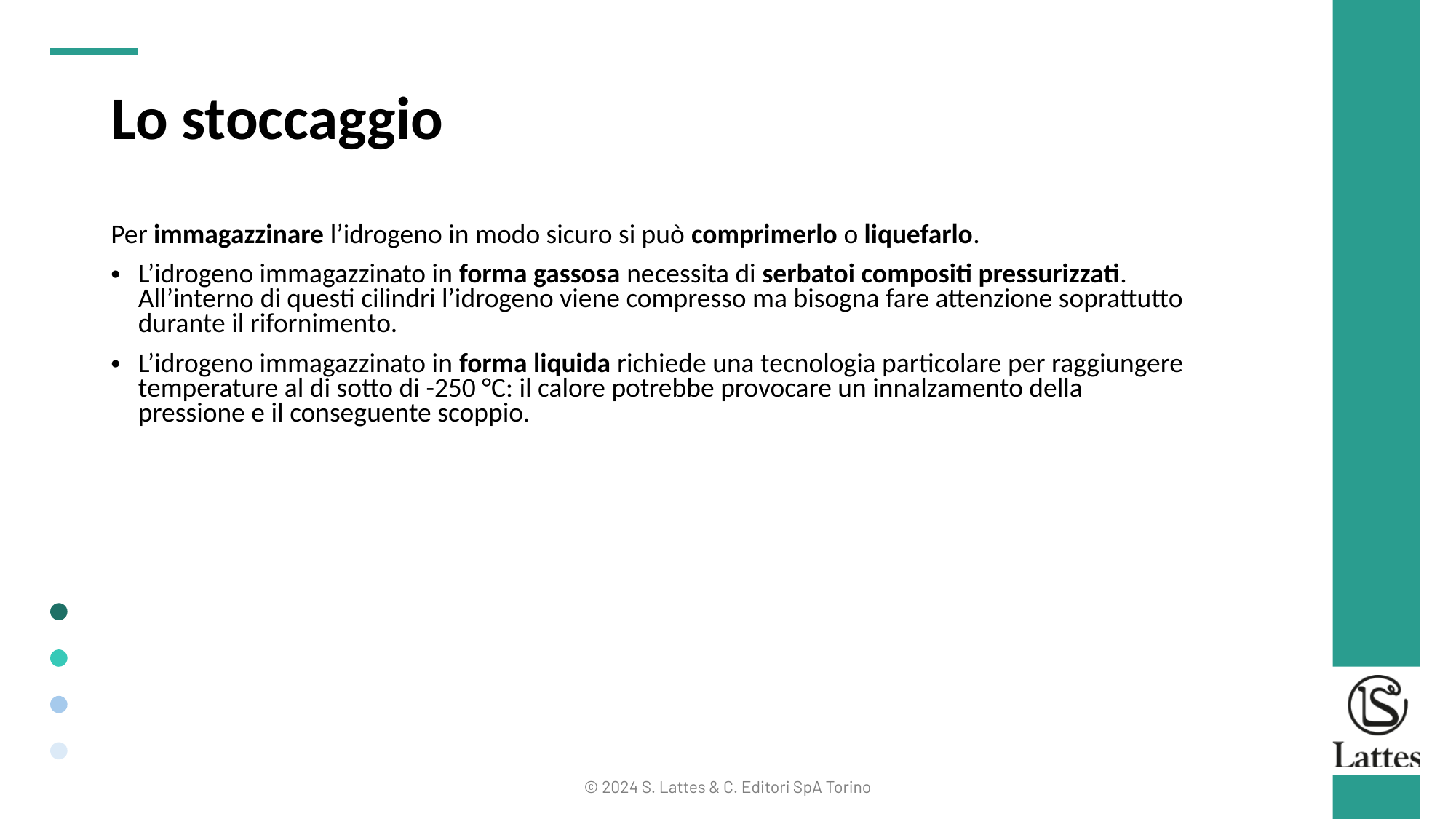

Lo stoccaggio
Per immagazzinare l’idrogeno in modo sicuro si può comprimerlo o liquefarlo.
L’idrogeno immagazzinato in forma gassosa necessita di serbatoi compositi pressurizzati. All’interno di questi cilindri l’idrogeno viene compresso ma bisogna fare attenzione soprattutto durante il rifornimento.
L’idrogeno immagazzinato in forma liquida richiede una tecnologia particolare per raggiungere temperature al di sotto di -250 °C: il calore potrebbe provocare un innalzamento della pressione e il conseguente scoppio.